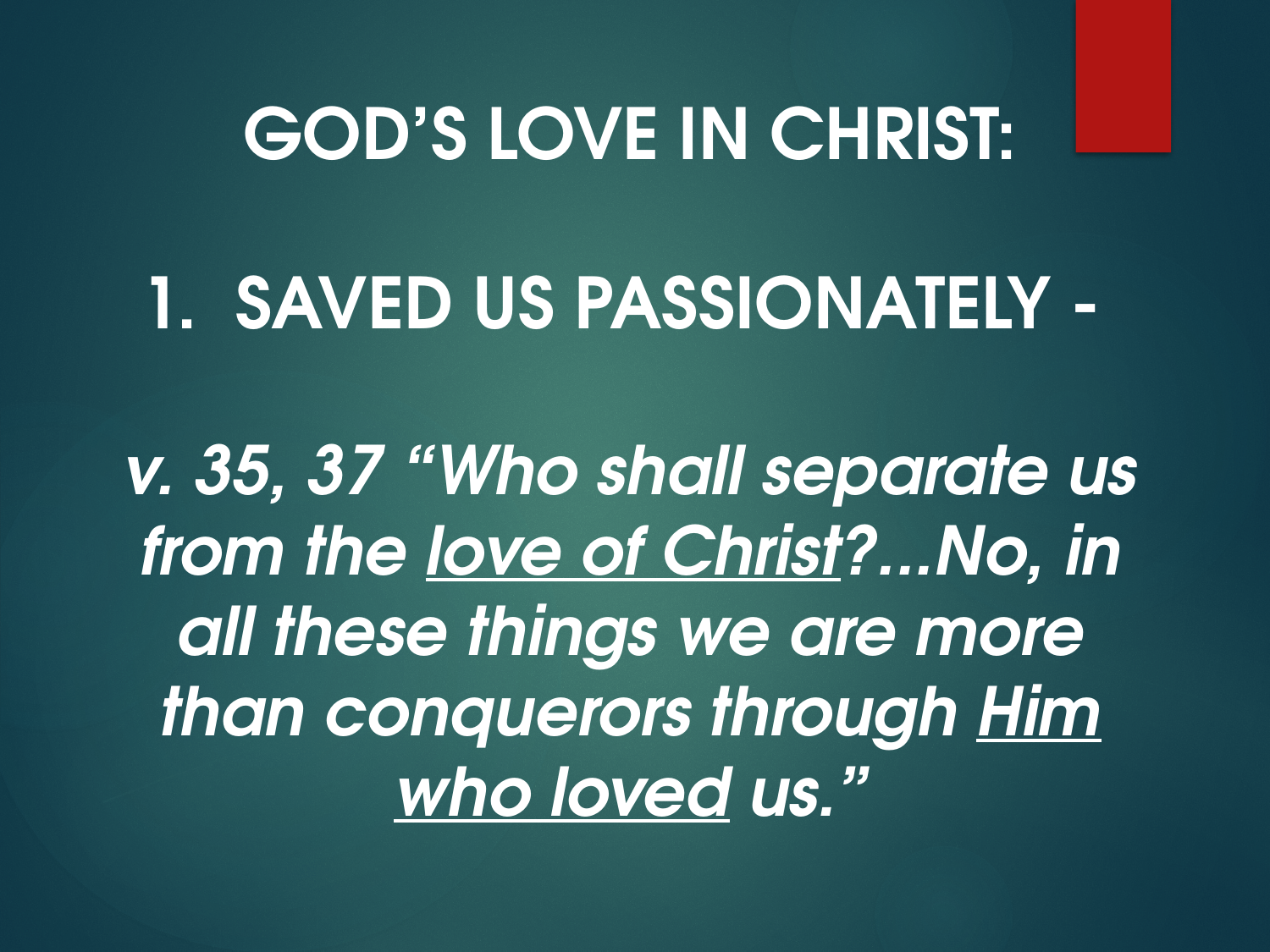

GOD’S LOVE IN CHRIST:

1.  SAVED US PASSIONATELY -

v. 35, 37 “Who shall separate us from the love of Christ?...No, in all these things we are more than conquerors through Him who loved us.”